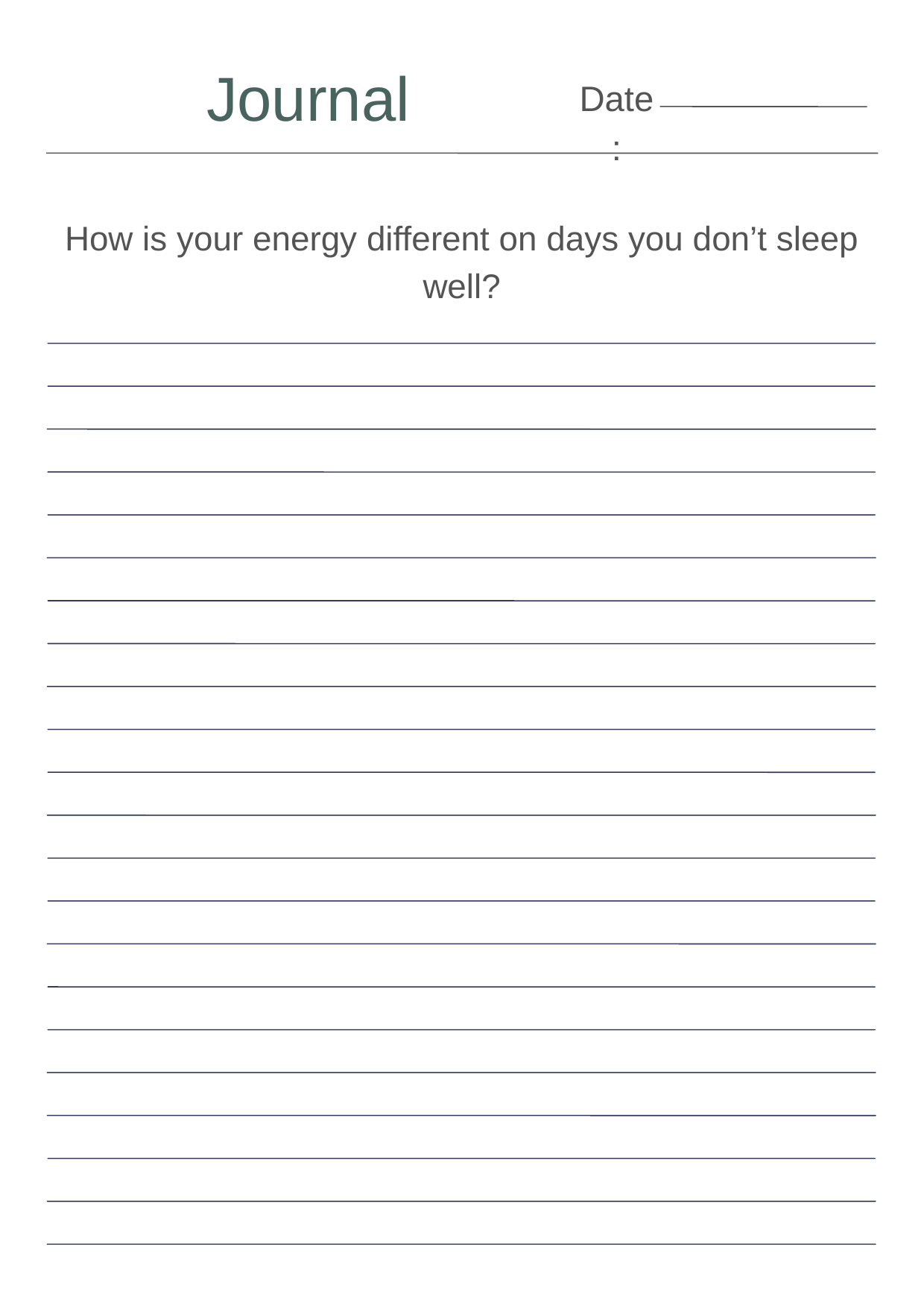

Journal
Date:

How is your energy different on days you don’t sleep well?